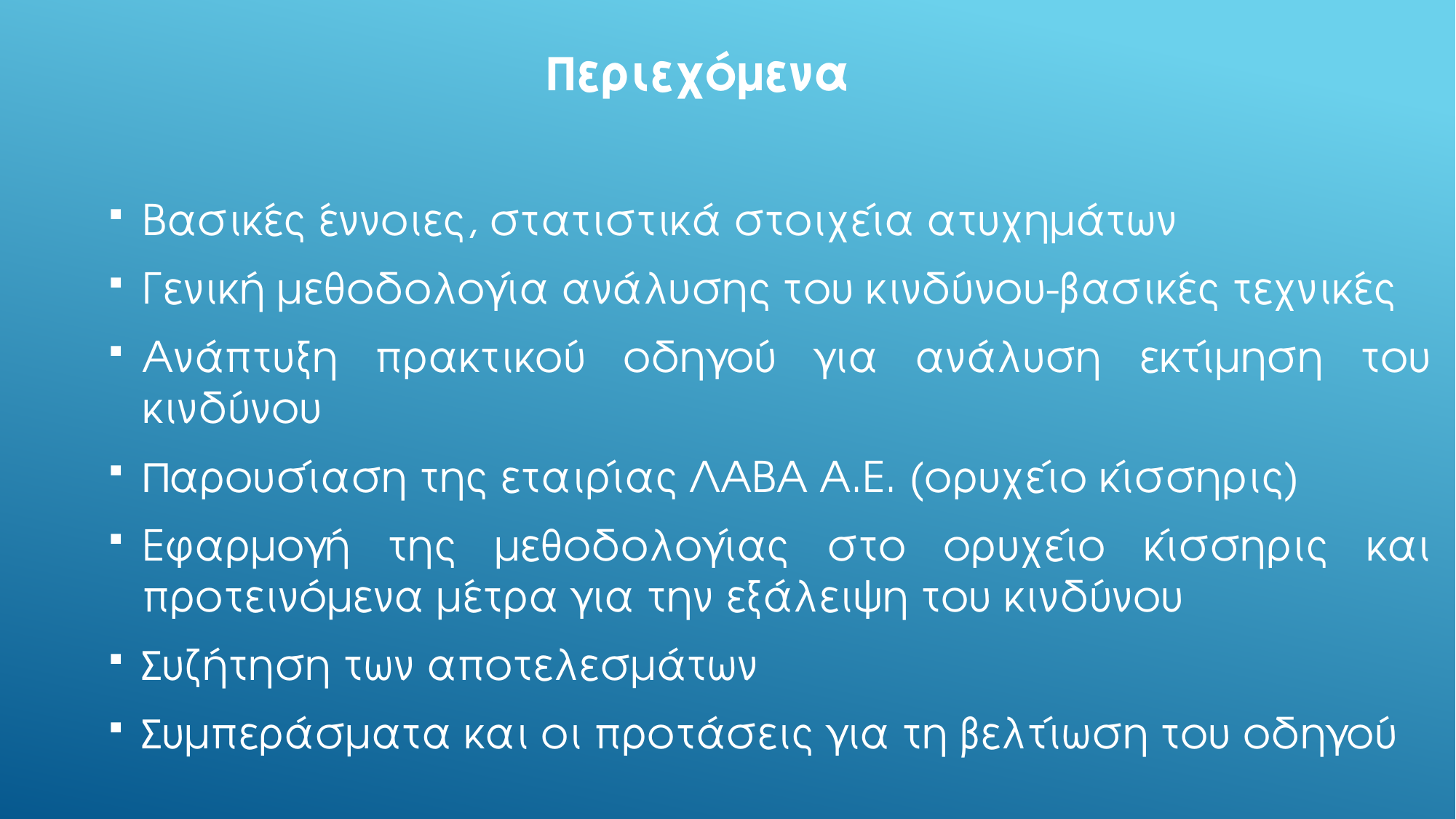

Περιεχόμενα
Βασικές έννοιες, στατιστικά στοιχεία ατυχημάτων
Γενική μεθοδολογία ανάλυσης του κινδύνου-βασικές τεχνικές
Ανάπτυξη πρακτικού οδηγού για ανάλυση εκτίμηση του κινδύνου
Παρουσίαση της εταιρίας ΛΑΒΑ Α.Ε. (ορυχείο κίσσηρις)
Εφαρμογή της μεθοδολογίας στο ορυχείο κίσσηρις και προτεινόμενα μέτρα για την εξάλειψη του κινδύνου
Συζήτηση των αποτελεσμάτων
Συμπεράσματα και οι προτάσεις για τη βελτίωση του οδηγού